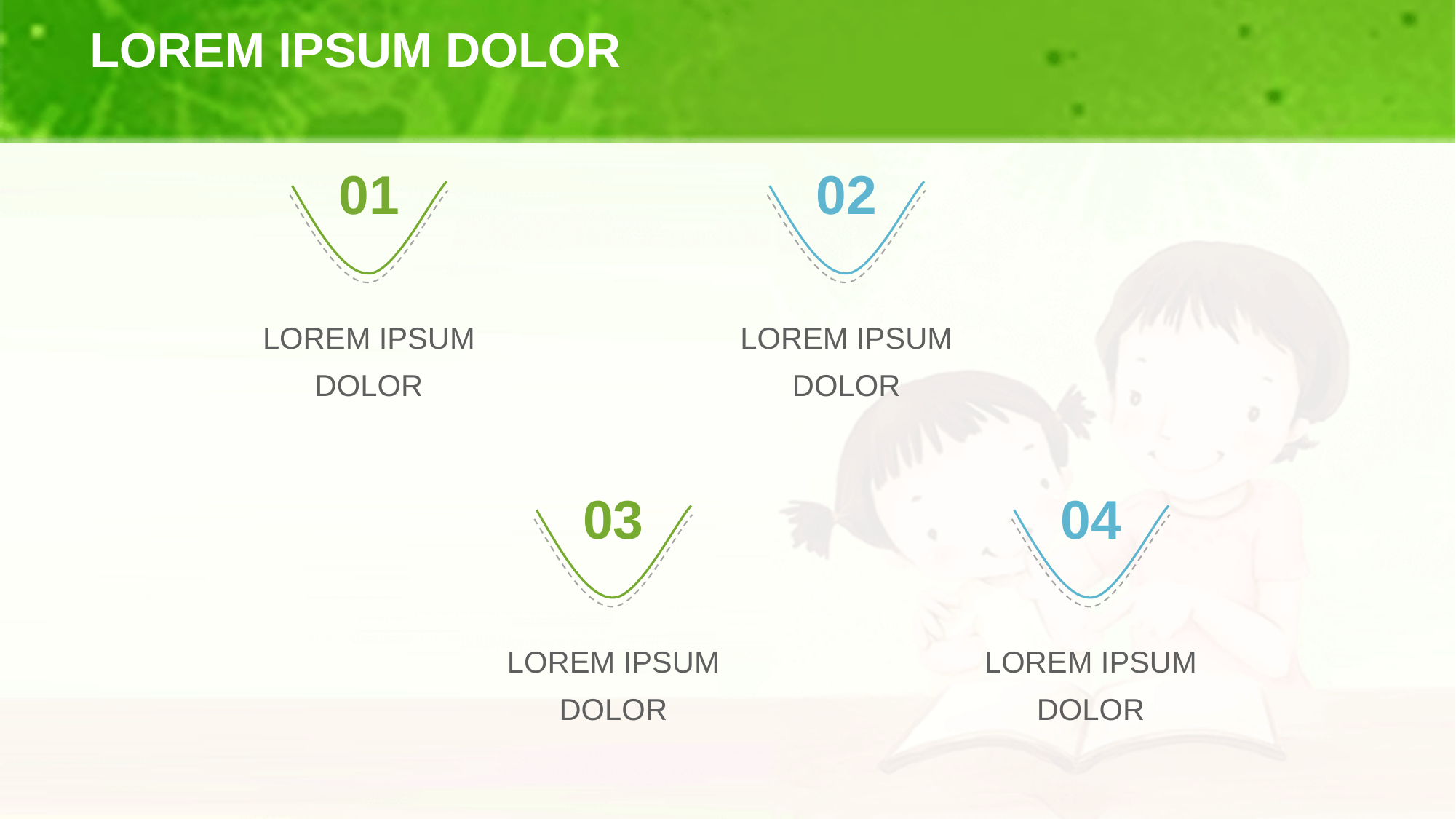

LOREM IPSUM DOLOR
01

02

LOREM IPSUM DOLOR
LOREM IPSUM DOLOR
03

04

LOREM IPSUM DOLOR
LOREM IPSUM DOLOR